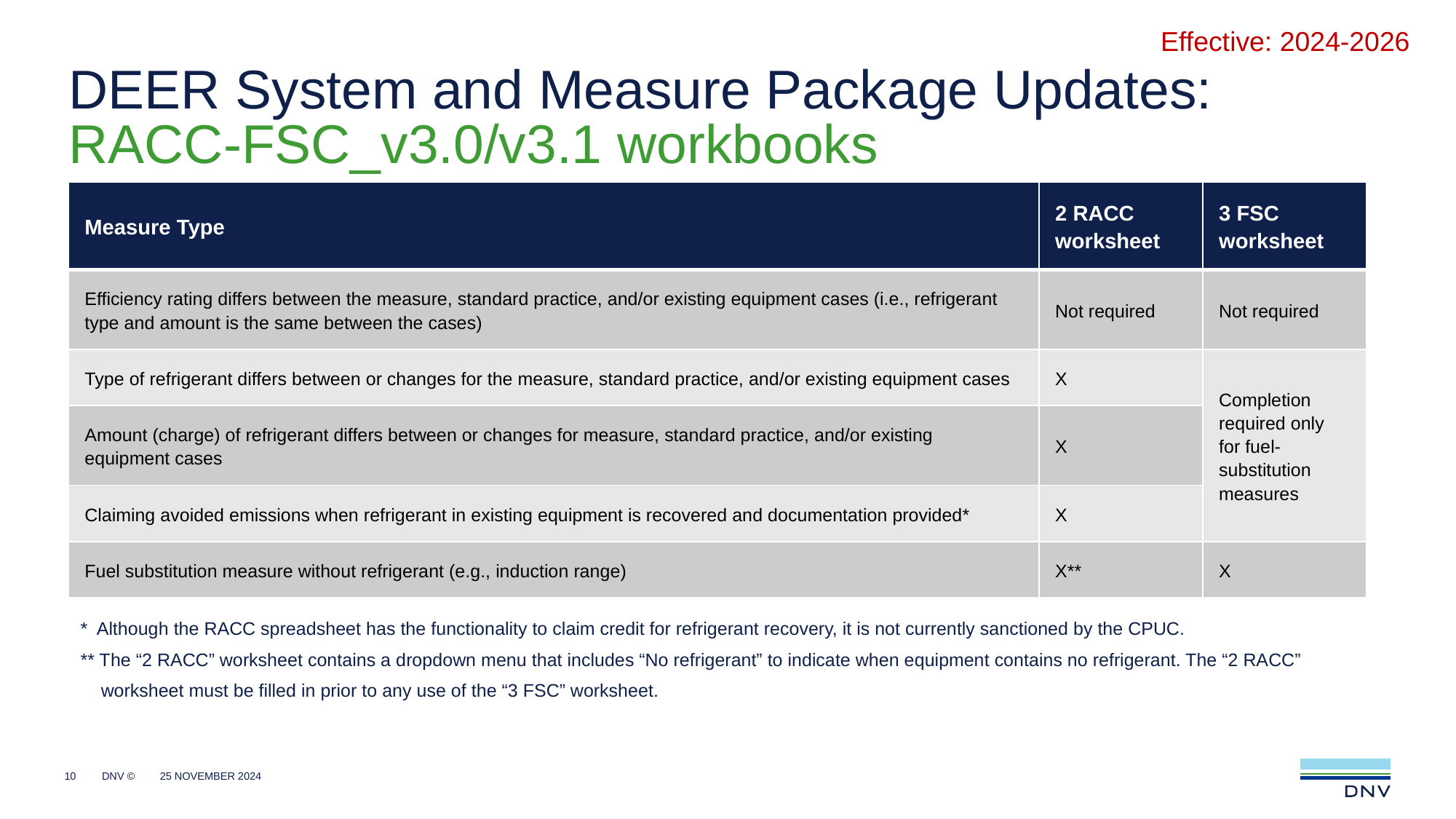

Effective: 2024-2026
# DEER System and Measure Package Updates: RACC-FSC_v3.0/v3.1 workbooks

| Measure Type | 2 RACC worksheet | 3 FSC worksheet |
| --- | --- | --- |
| Efficiency rating differs between the measure, standard practice, and/or existing equipment cases (i.e., refrigerant type and amount is the same between the cases) | Not required | Not required |
| Type of refrigerant differs between or changes for the measure, standard practice, and/or existing equipment cases | X | Completion required only for fuel-substitution measures |
| Amount (charge) of refrigerant differs between or changes for measure, standard practice, and/or existing equipment cases | X |  |
| Claiming avoided emissions when refrigerant in existing equipment is recovered and documentation provided\* | X |  |
| Fuel substitution measure without refrigerant (e.g., induction range) | X\*\* | X |
*  Although the RACC spreadsheet has the functionality to claim credit for refrigerant recovery, it is not currently sanctioned by the CPUC.
** The “2 RACC” worksheet contains a dropdown menu that includes “No refrigerant” to indicate when equipment contains no refrigerant. The “2 RACC”
    worksheet must be filled in prior to any use of the “3 FSC” worksheet.
10